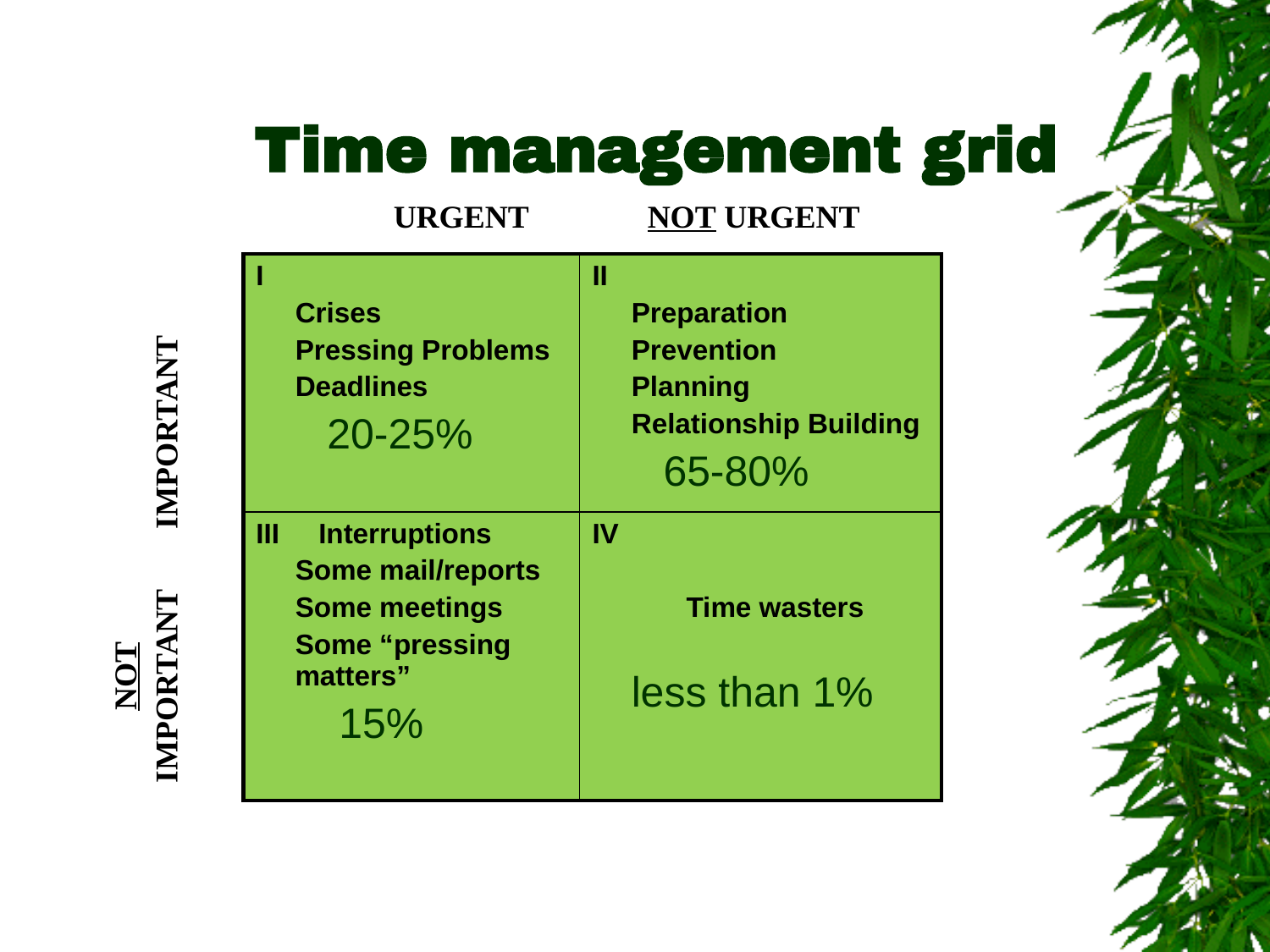

# Time management grid
     	URGENT	NOT URGENT
| I Crises Pressing Problems Deadlines 20-25% | II Preparation Prevention Planning Relationship Building 65-80% |
| --- | --- |
| III Interruptions Some mail/reports Some meetings Some “pressing matters” 15% | IV Time wasters less than 1% |
          NOT
 IMPORTANT   	 IMPORTANT